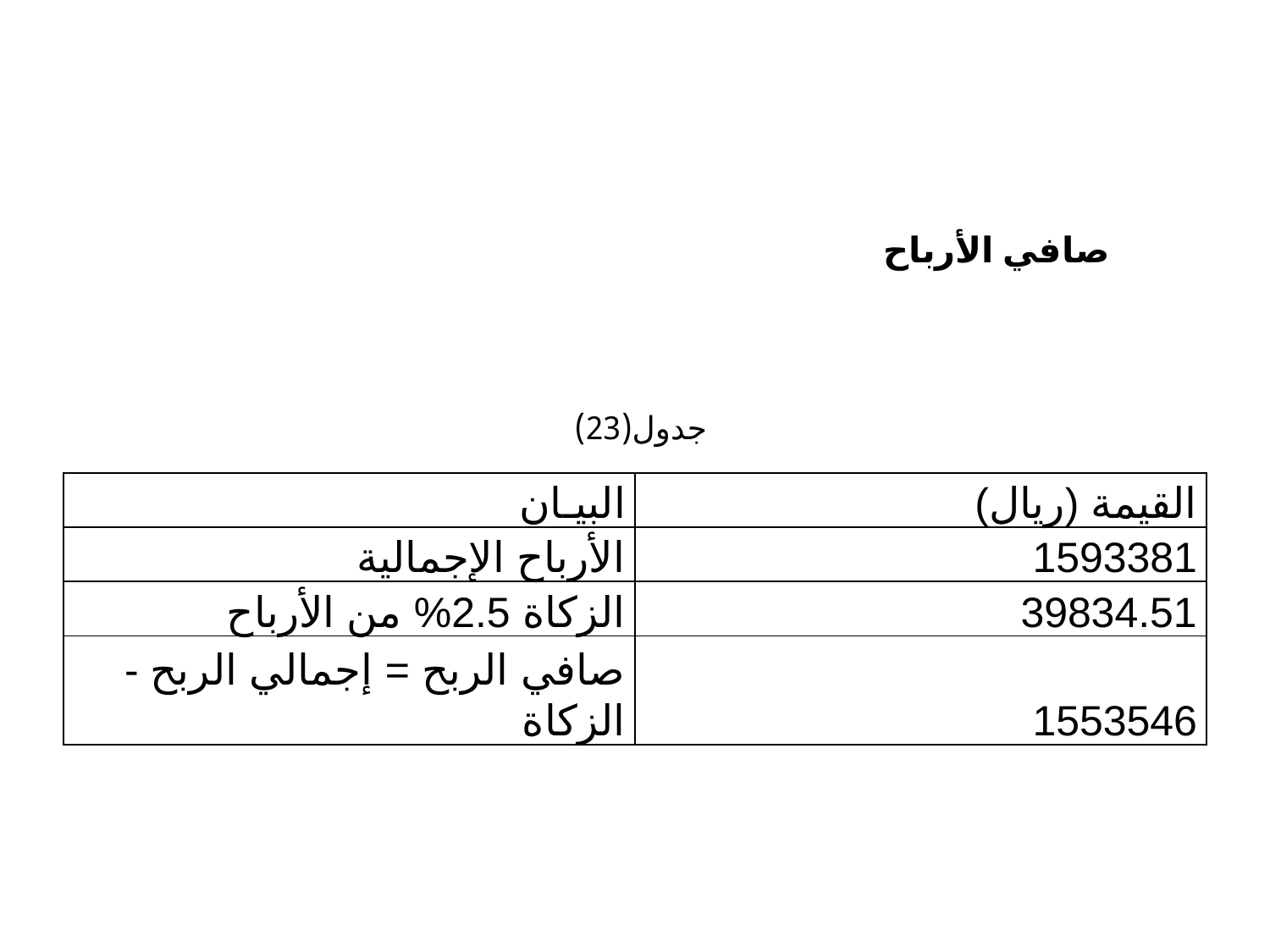

صافي الأرباح

جدول(23)
| البيـان | القيمة (ريال) |
| --- | --- |
| الأرباح الإجمالية | 1593381 |
| الزكاة 2.5% من الأرباح | 39834.51 |
| صافي الربح = إجمالي الربح - الزكاة | 1553546 |